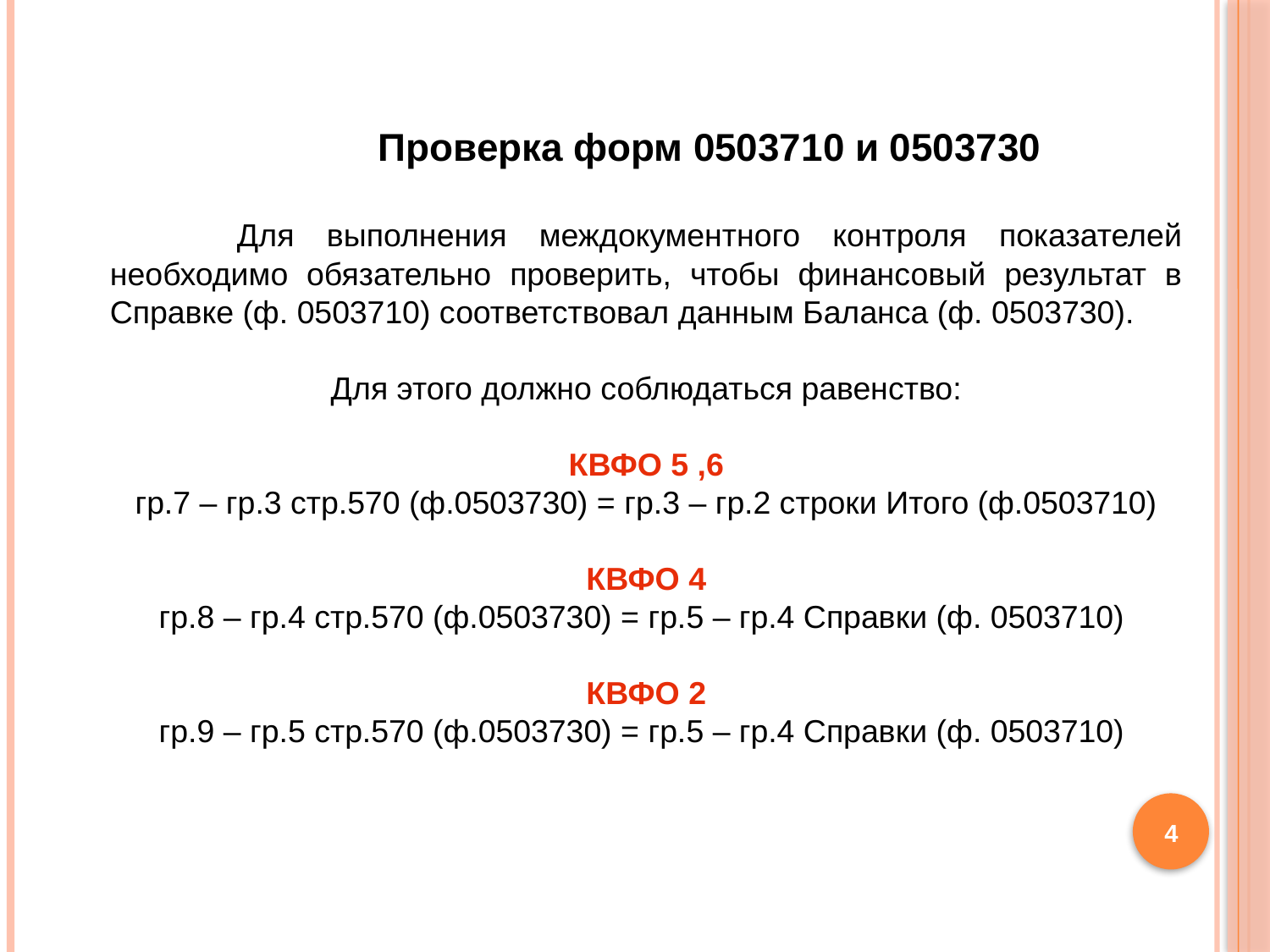

Проверка форм 0503710 и 0503730

	Для выполнения междокументного контроля показателей необходимо обязательно проверить, чтобы финансовый результат в Справке (ф. 0503710) соответствовал данным Баланса (ф. 0503730).

Для этого должно соблюдаться равенство:

КВФО 5 ,6
гр.7 – гр.3 стр.570 (ф.0503730) = гр.3 – гр.2 строки Итого (ф.0503710)

КВФО 4
гр.8 – гр.4 стр.570 (ф.0503730) = гр.5 – гр.4 Справки (ф. 0503710)

КВФО 2
гр.9 – гр.5 стр.570 (ф.0503730) = гр.5 – гр.4 Справки (ф. 0503710)

4